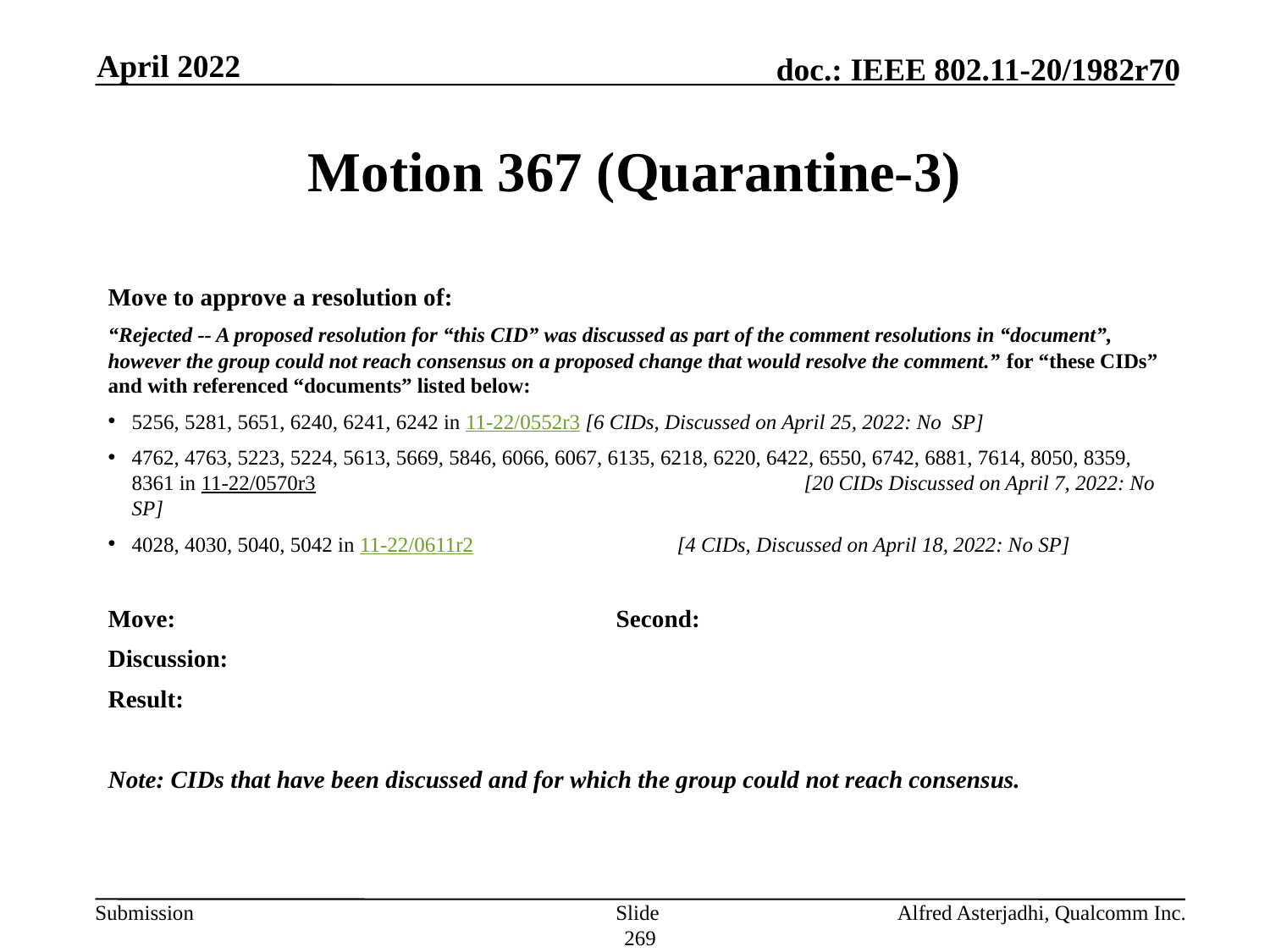

April 2022
# Motion 367 (Quarantine-3)
Move to approve a resolution of:
“Rejected -- A proposed resolution for “this CID” was discussed as part of the comment resolutions in “document”, however the group could not reach consensus on a proposed change that would resolve the comment.” for “these CIDs” and with referenced “documents” listed below:
5256, 5281, 5651, 6240, 6241, 6242 in 11-22/0552r3 [6 CIDs, Discussed on April 25, 2022: No  SP]
4762, 4763, 5223, 5224, 5613, 5669, 5846, 6066, 6067, 6135, 6218, 6220, 6422, 6550, 6742, 6881, 7614, 8050, 8359, 8361 in 11-22/0570r3 				       [20 CIDs Discussed on April 7, 2022: No SP]
4028, 4030, 5040, 5042 in 11-22/0611r2 		       [4 CIDs, Discussed on April 18, 2022: No SP]

Move: 				Second:
Discussion:
Result:

Note: CIDs that have been discussed and for which the group could not reach consensus.

Slide 269
Alfred Asterjadhi, Qualcomm Inc.